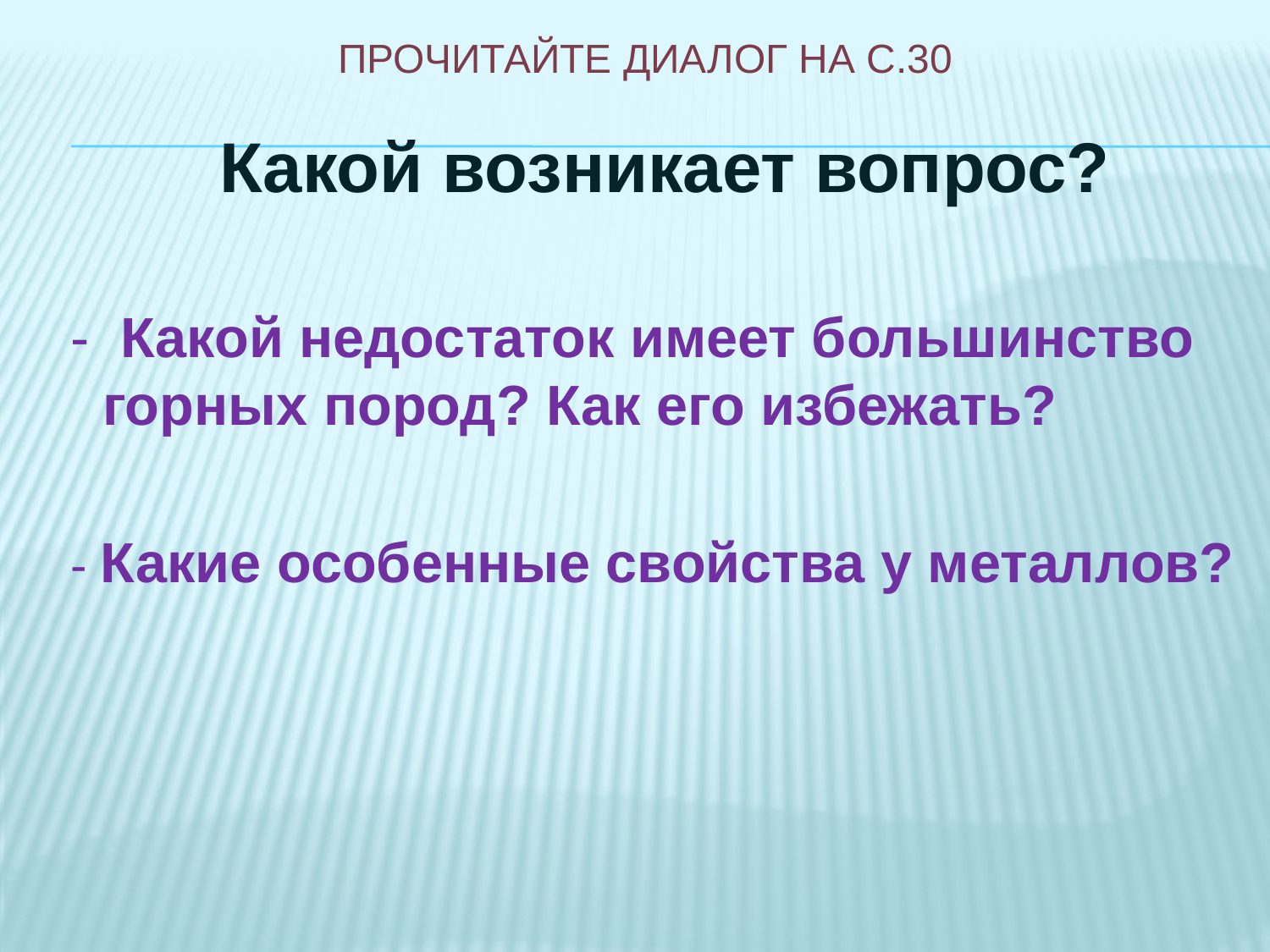

# Прочитайте диалог на с.30
Какой возникает вопрос?

 -  Какой недостаток имеет большинство горных пород? Как его избежать?

 - Какие особенные свойства у металлов?